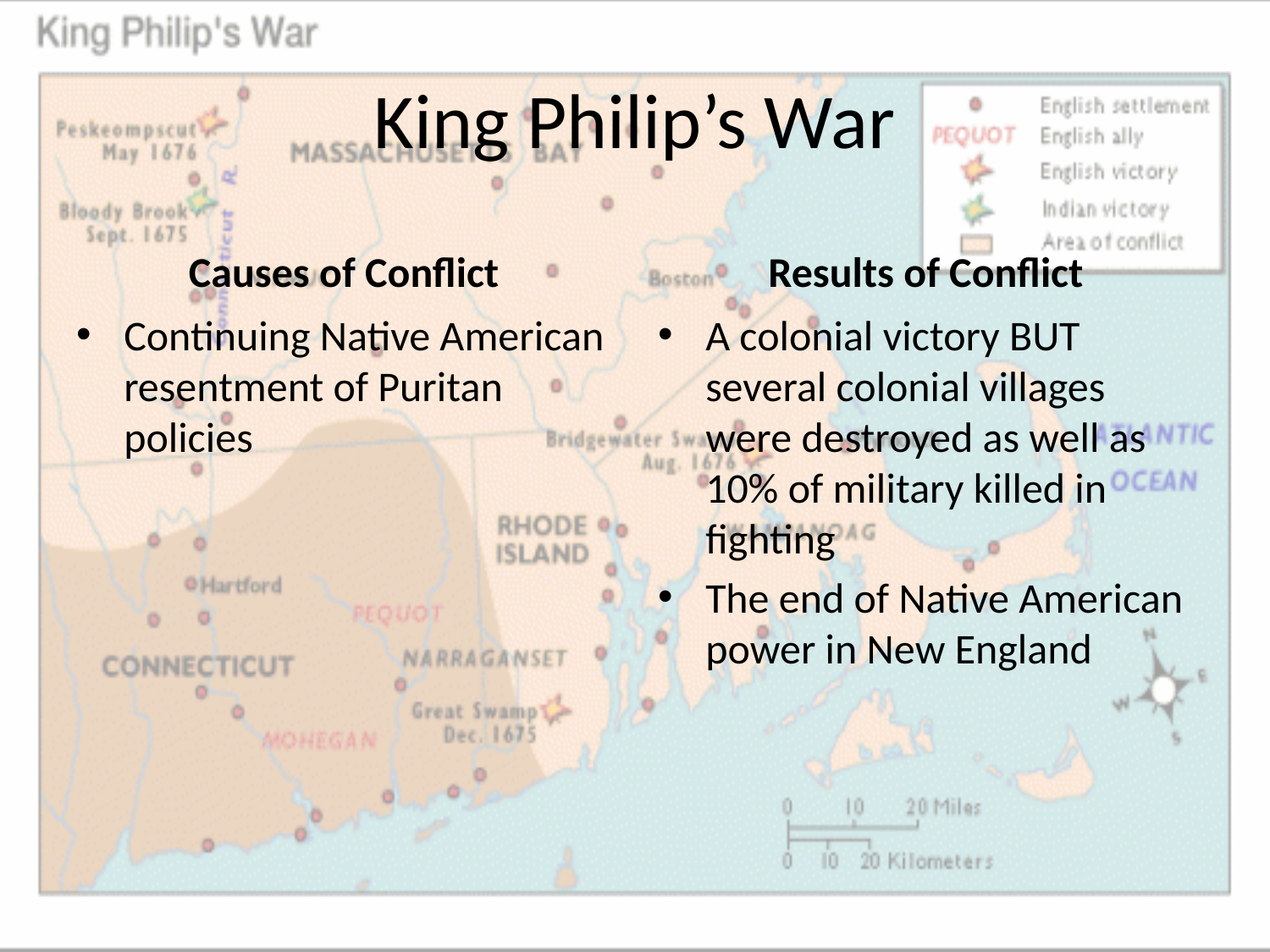

# King Philip’s War
Causes of Conflict
Results of Conflict
Continuing Native American resentment of Puritan policies
A colonial victory BUT several colonial villages were destroyed as well as 10% of military killed in fighting
The end of Native American power in New England